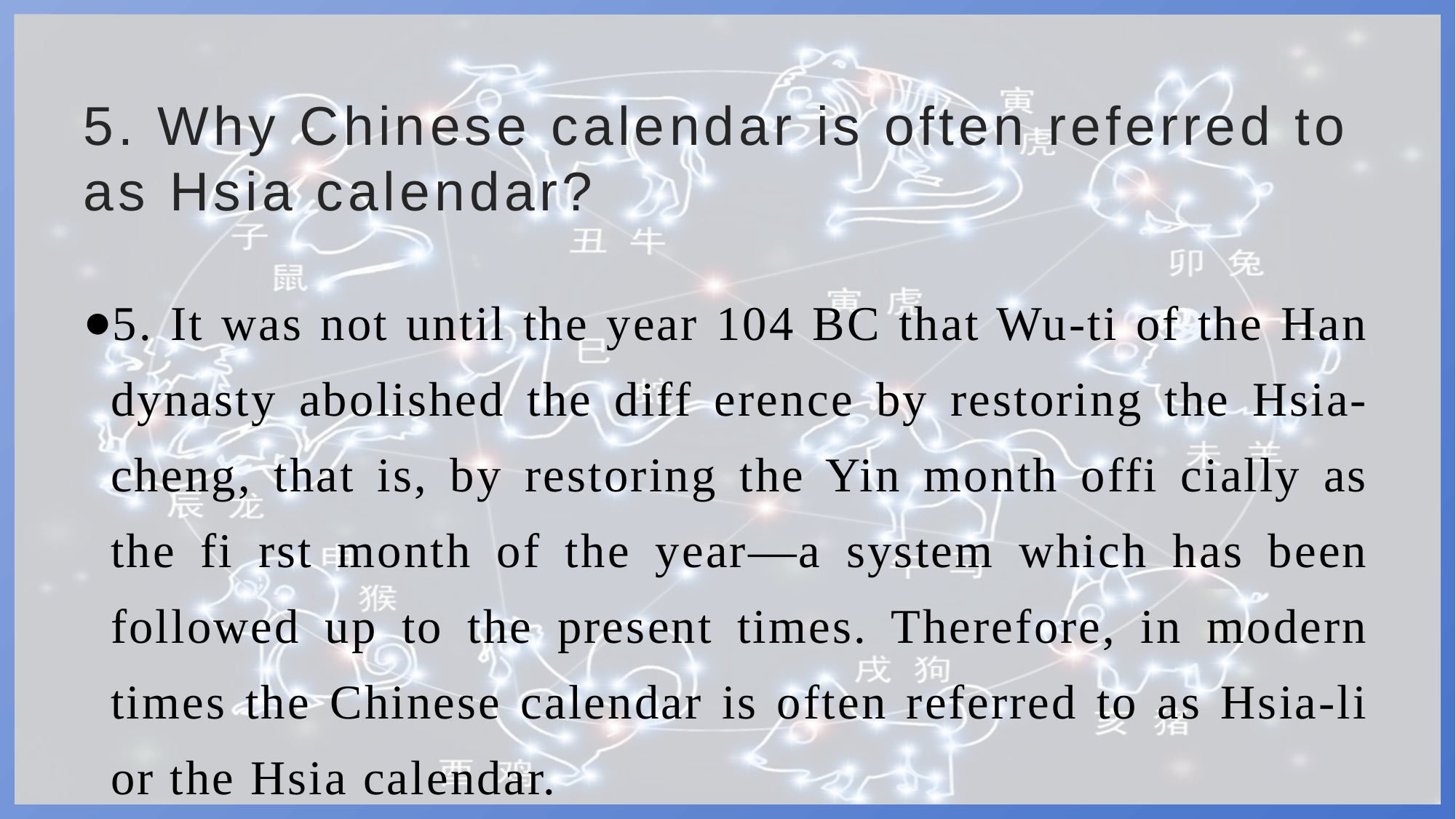

# 5. Why Chinese calendar is often referred to as Hsia calendar?
5. It was not until the year 104 BC that Wu-ti of the Han dynasty abolished the diff erence by restoring the Hsia-cheng, that is, by restoring the Yin month offi cially as the fi rst month of the year—a system which has been followed up to the present times. Therefore, in modern times the Chinese calendar is often referred to as Hsia-li or the Hsia calendar.